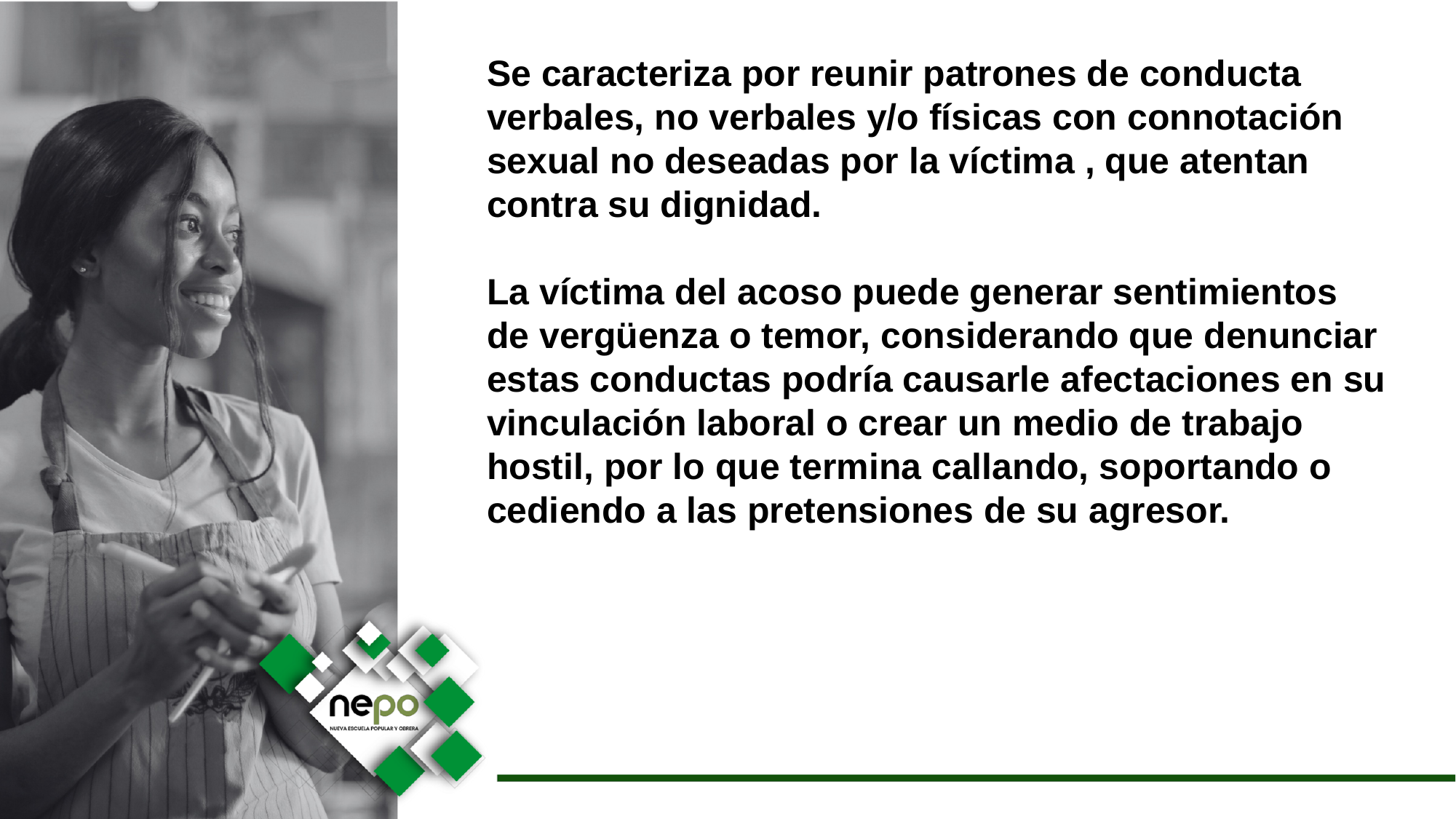

Se caracteriza por reunir patrones de conducta verbales, no verbales y/o físicas con connotación sexual no deseadas por la víctima , que atentan contra su dignidad.

La víctima del acoso puede generar sentimientos de vergüenza o temor, considerando que denunciar estas conductas podría causarle afectaciones en su vinculación laboral o crear un medio de trabajo hostil, por lo que termina callando, soportando o cediendo a las pretensiones de su agresor.